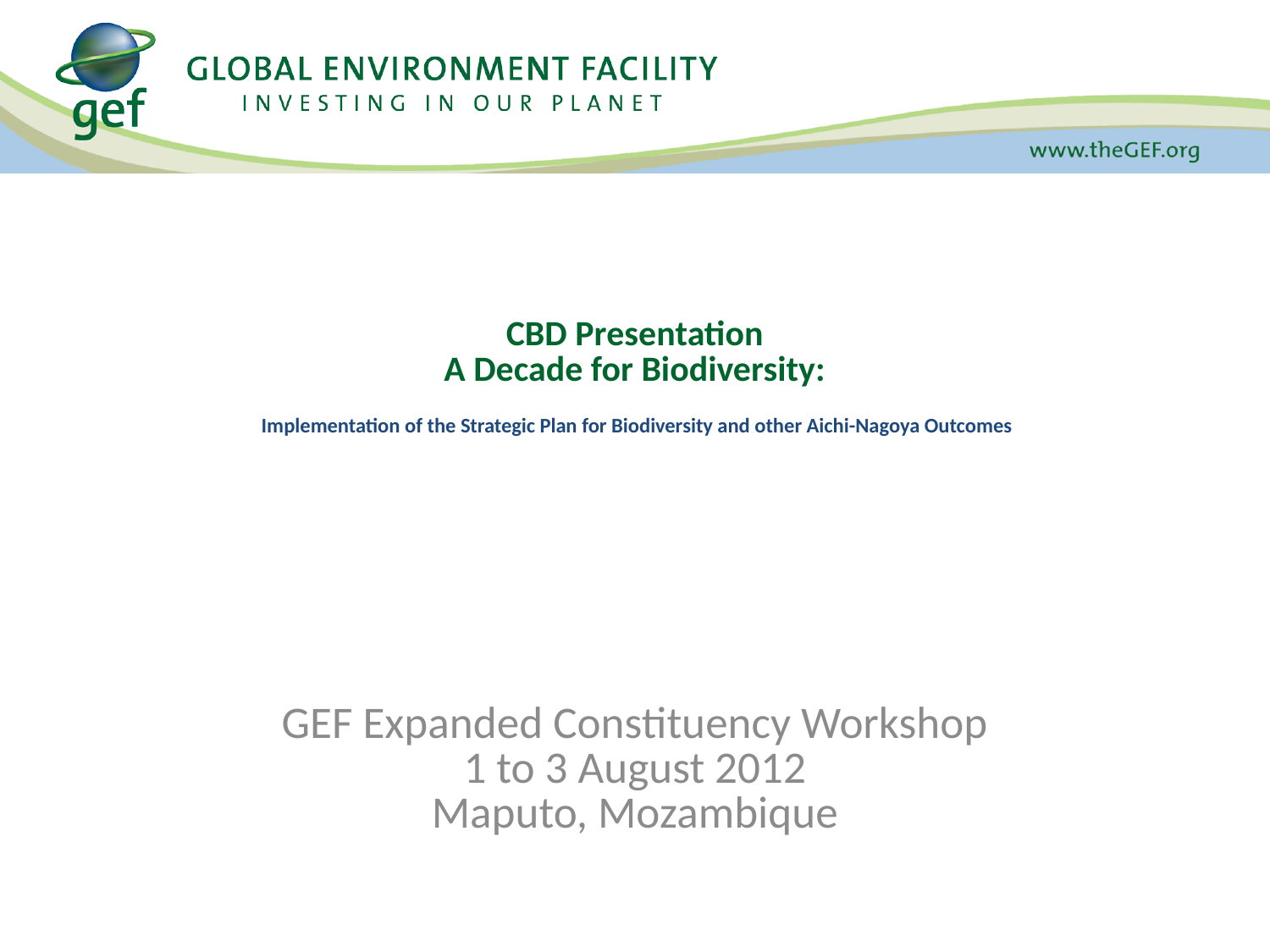

# CBD Presentation A Decade for Biodiversity: Implementation of the Strategic Plan for Biodiversity and other Aichi-Nagoya Outcomes
GEF Expanded Constituency Workshop
1 to 3 August 2012
Maputo, Mozambique